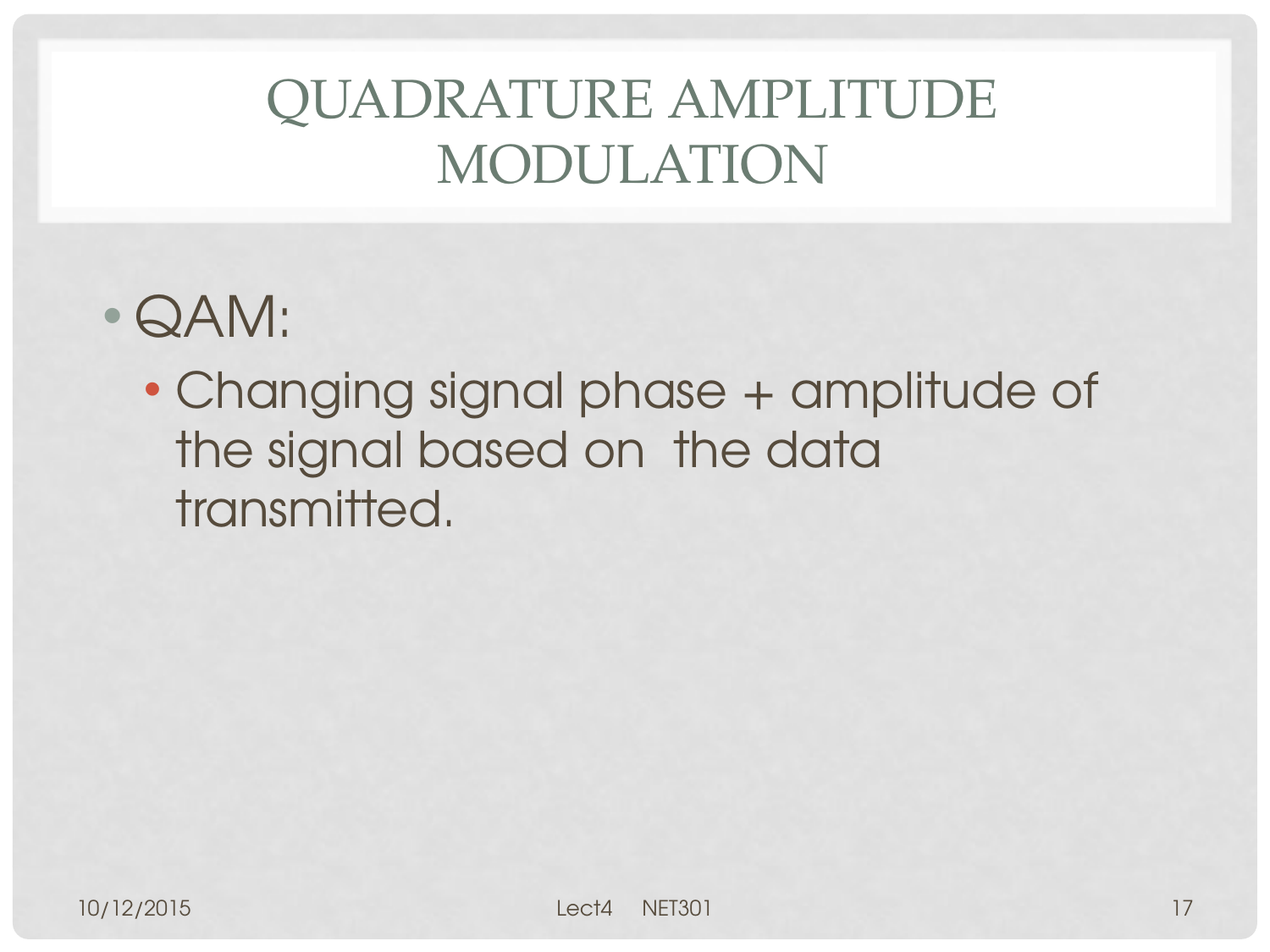

# Quadrature amplitude modulation
QAM:
Changing signal phase + amplitude of the signal based on  the data transmitted.
10/12/2015
Lect4     NET301
17